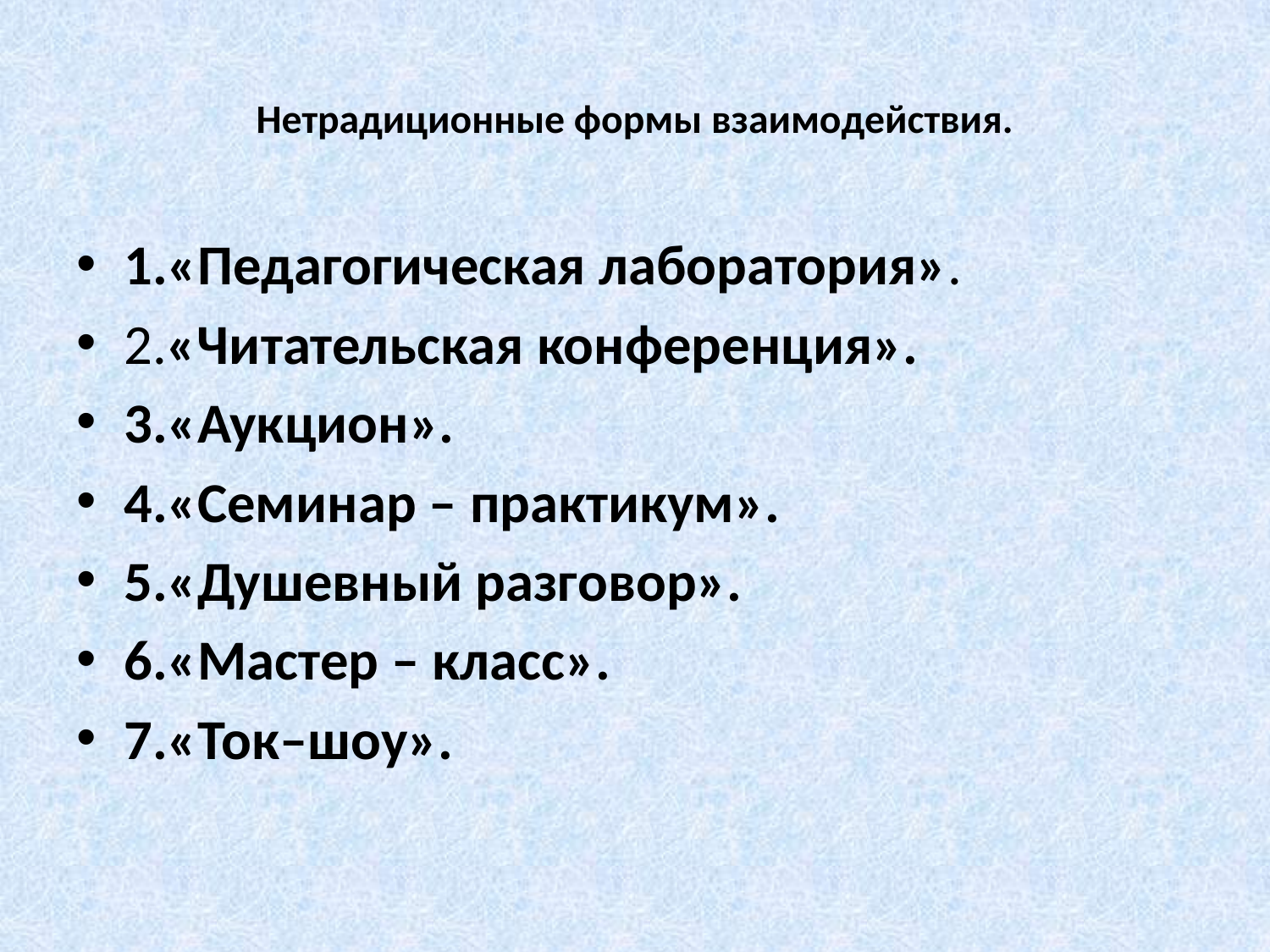

# Нетрадиционные формы взаимодействия.
1.«Педагогическая лаборатория».
2.«Читательская конференция».
3.«Аукцион».
4.«Семинар – практикум».
5.«Душевный разговор».
6.«Мастер – класс».
7.«Ток–шоу».